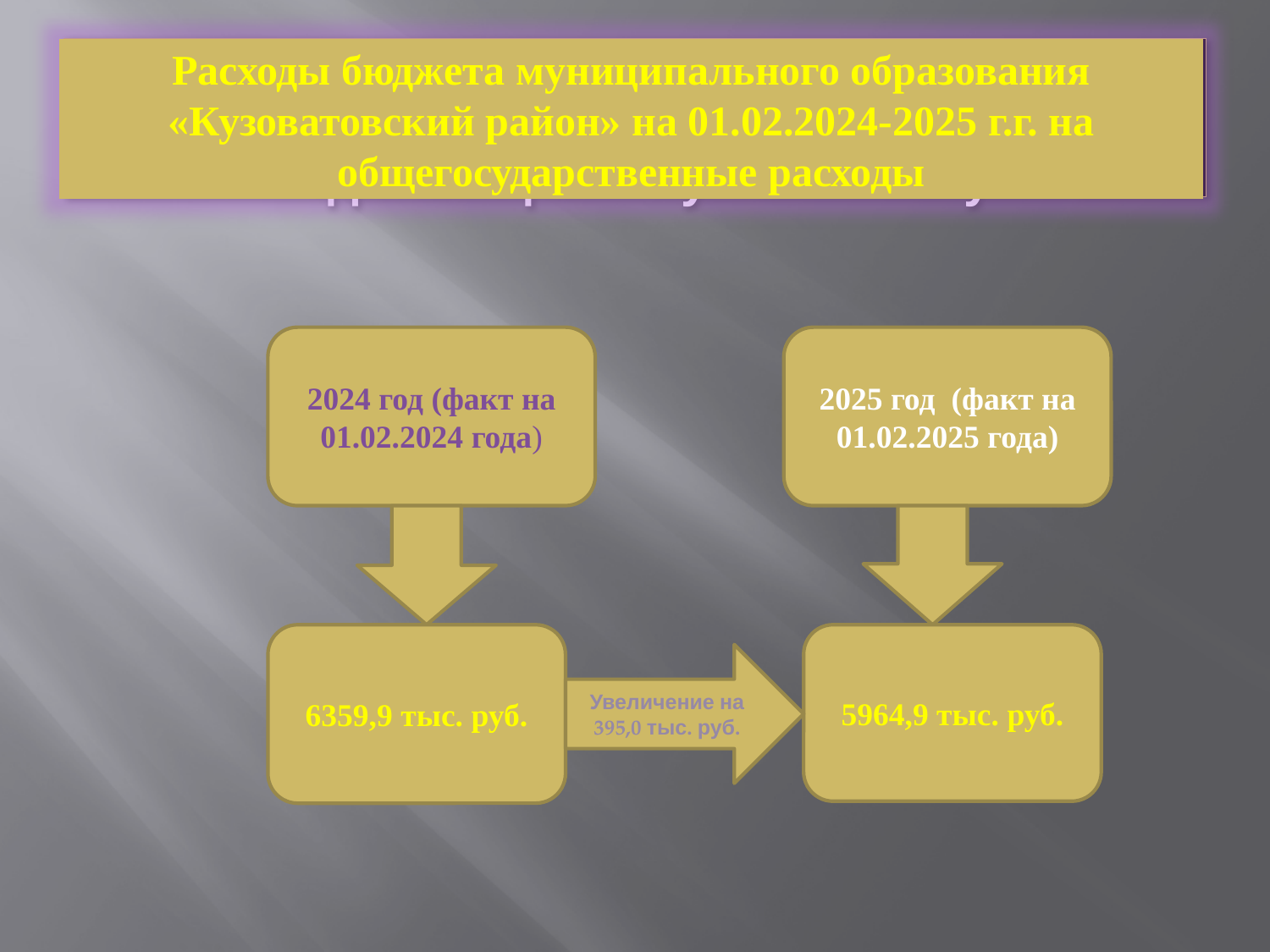

# Расходы бюджета муниципального образования «Кузоватовский район» на 2014 год на социальную политику
Расходы бюджета муниципального образования «Кузоватовский район» на 01.02.2024-2025 г.г. на общегосударственные расходы
2024 год (факт на 01.02.2024 года)
2025 год  (факт на 01.02.2025 года)

6359,9 тыс. руб.
5964,9 тыс. руб.
Увеличение на 395,0 тыс. руб.